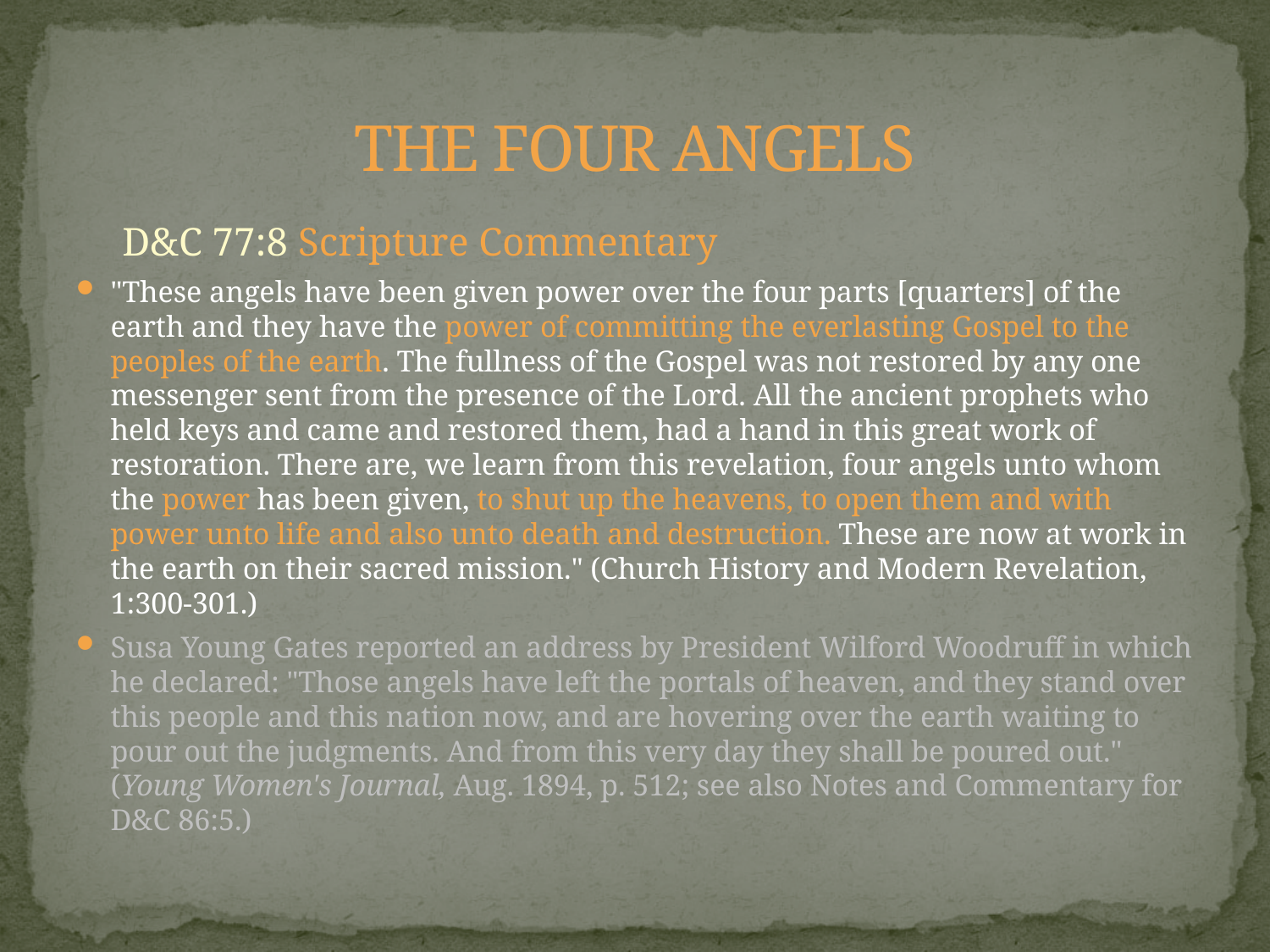

# THE FOUR ANGELS
D&C 77:8 Scripture Commentary
"These angels have been given power over the four parts [quarters] of the earth and they have the power of committing the everlasting Gospel to the peoples of the earth. The fullness of the Gospel was not restored by any one messenger sent from the presence of the Lord. All the ancient prophets who held keys and came and restored them, had a hand in this great work of restoration. There are, we learn from this revelation, four angels unto whom the power has been given, to shut up the heavens, to open them and with power unto life and also unto death and destruction. These are now at work in the earth on their sacred mission." (Church History and Modern Revelation, 1:300‑301.)
Susa Young Gates reported an address by President Wilford Woodruff in which he declared: "Those angels have left the portals of heaven, and they stand over this people and this nation now, and are hovering over the earth waiting to pour out the judgments. And from this very day they shall be poured out." (Young Women's Journal, Aug. 1894, p. 512; see also Notes and Commentary for D&C 86:5.)